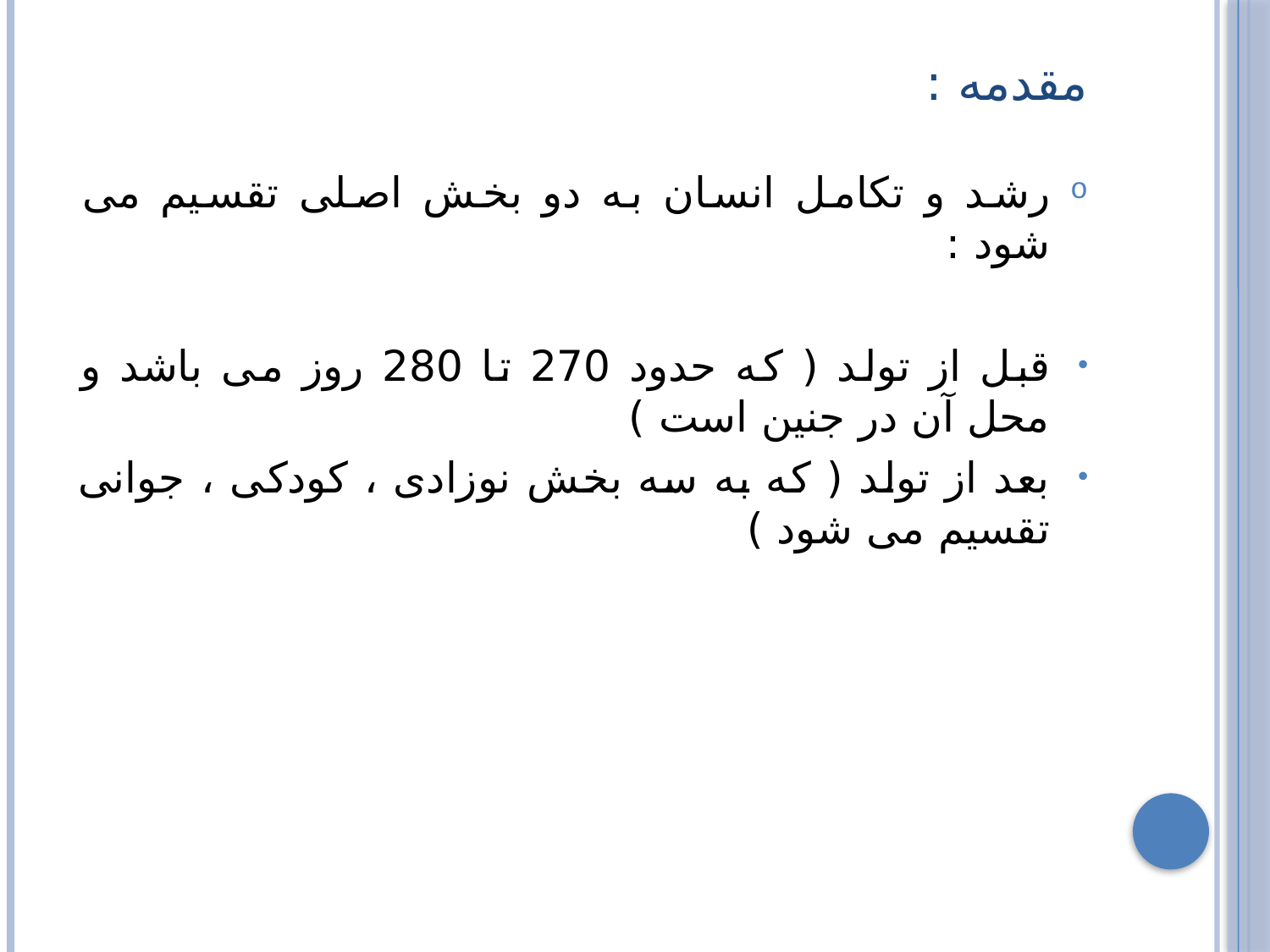

# مقدمه :
رشد و تکامل انسان به دو بخش اصلی تقسیم می شود :

قبل از تولد ( که حدود 270 تا 280 روز می باشد و محل آن در جنین است )
بعد از تولد ( که به سه بخش نوزادی ، کودکی ، جوانی تقسیم می شود )